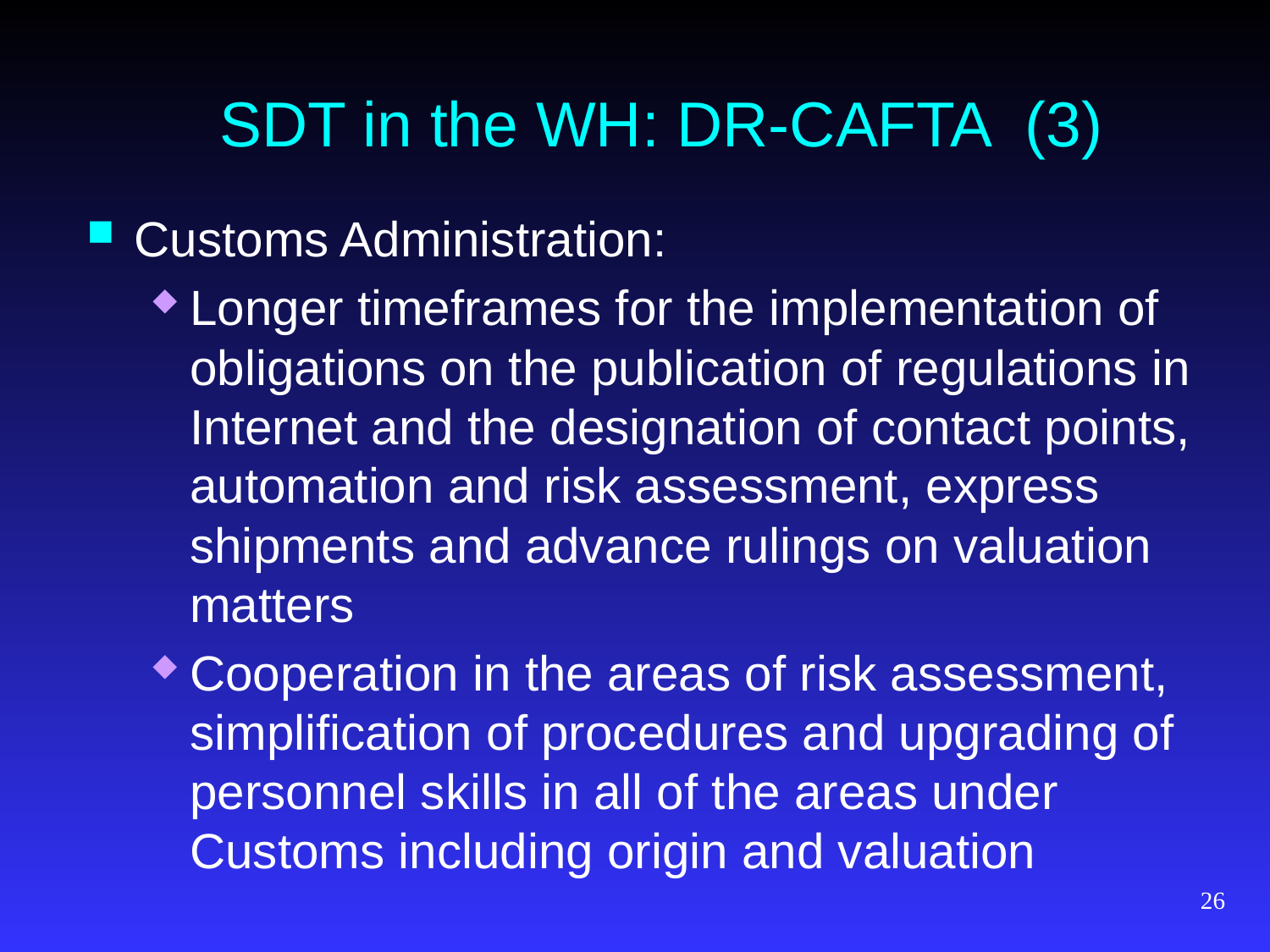

# SDT in the WH: DR-CAFTA  (3)
Customs Administration:
Longer timeframes for the implementation of obligations on the publication of regulations in Internet and the designation of contact points, automation and risk assessment, express shipments and advance rulings on valuation matters
Cooperation in the areas of risk assessment, simplification of procedures and upgrading of personnel skills in all of the areas under Customs including origin and valuation
26